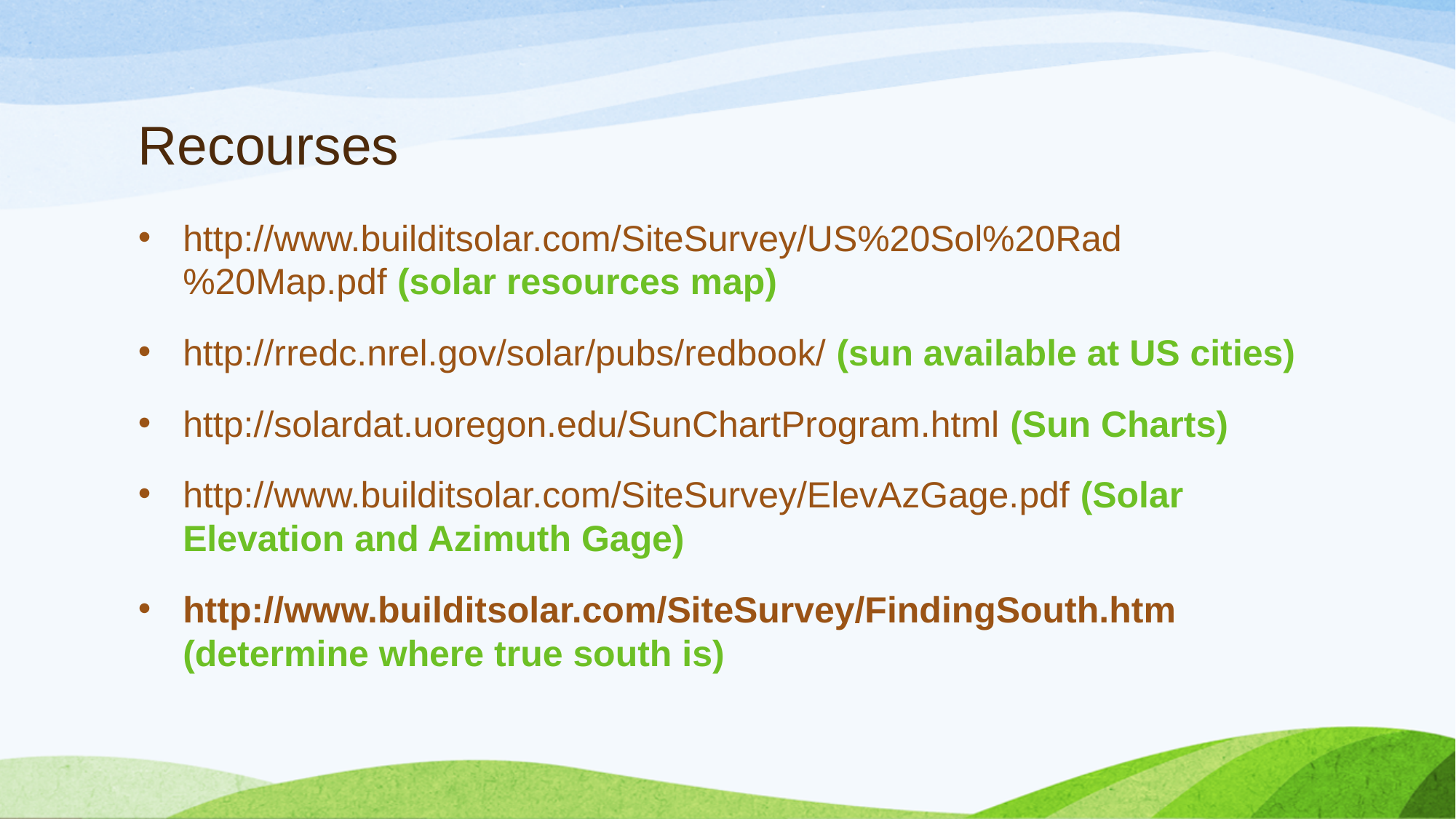

# Recourses
http://www.builditsolar.com/SiteSurvey/US%20Sol%20Rad%20Map.pdf (solar resources map)
http://rredc.nrel.gov/solar/pubs/redbook/ (sun available at US cities)
http://solardat.uoregon.edu/SunChartProgram.html (Sun Charts)
http://www.builditsolar.com/SiteSurvey/ElevAzGage.pdf (Solar Elevation and Azimuth Gage)
http://www.builditsolar.com/SiteSurvey/FindingSouth.htm (determine where true south is)